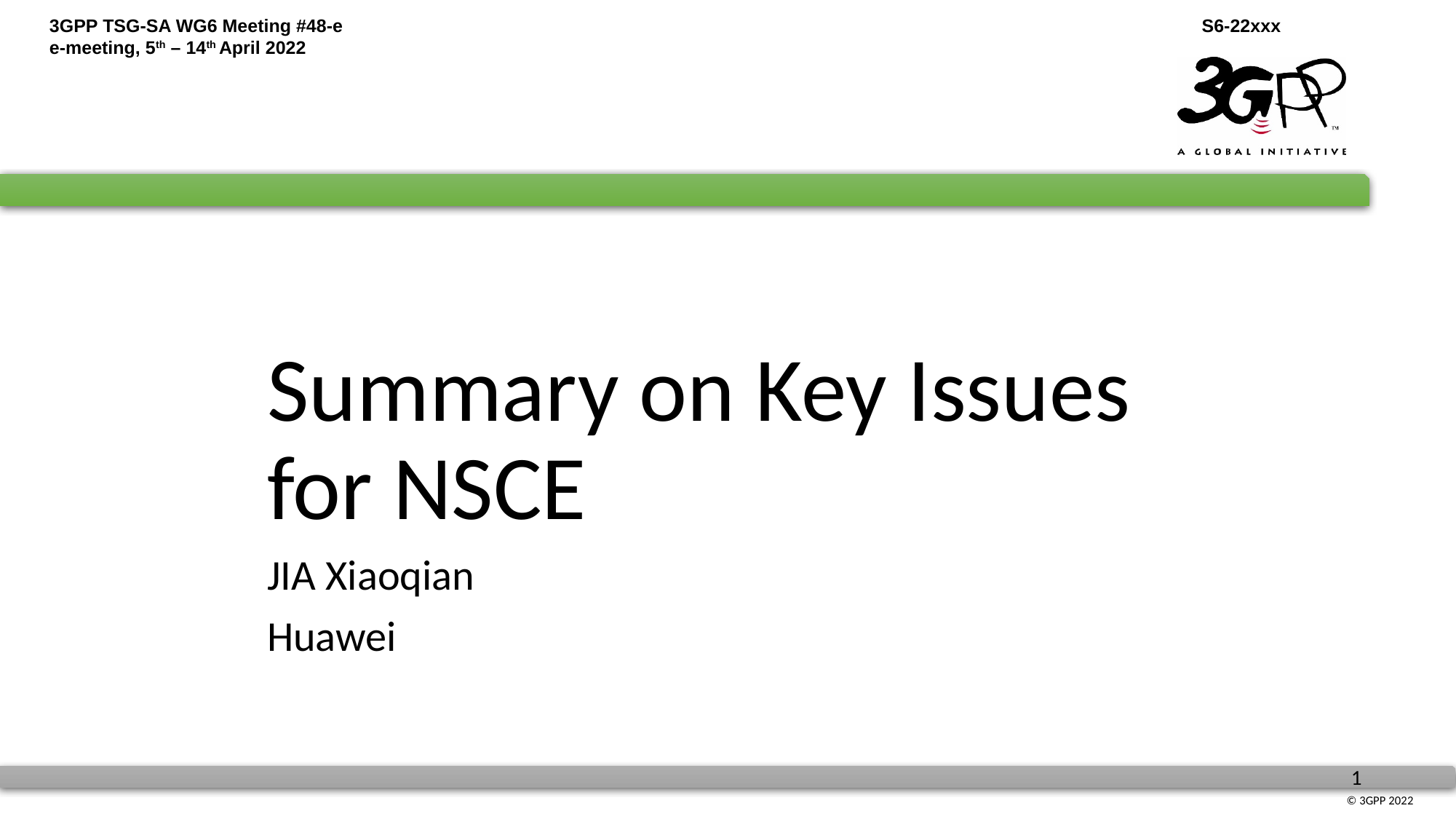

# Summary on Key Issues for NSCE
JIA Xiaoqian
Huawei